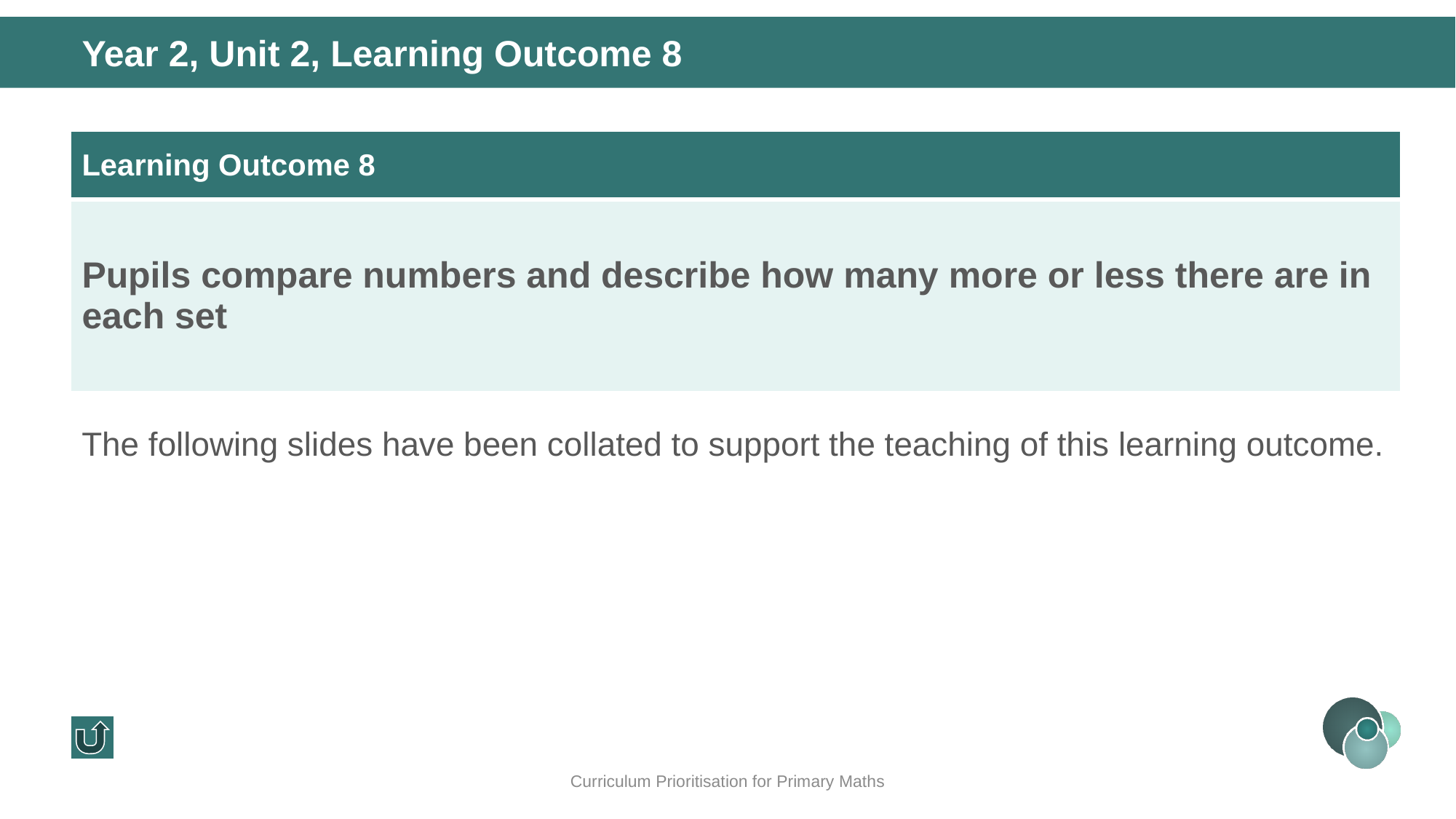

Year 2, Unit 2, Learning Outcome 8
| Learning Outcome 8 |
| --- |
| Pupils compare numbers and describe how many more or less there are in each set |
The following slides have been collated to support the teaching of this learning outcome.

Curriculum Prioritisation for Primary Maths